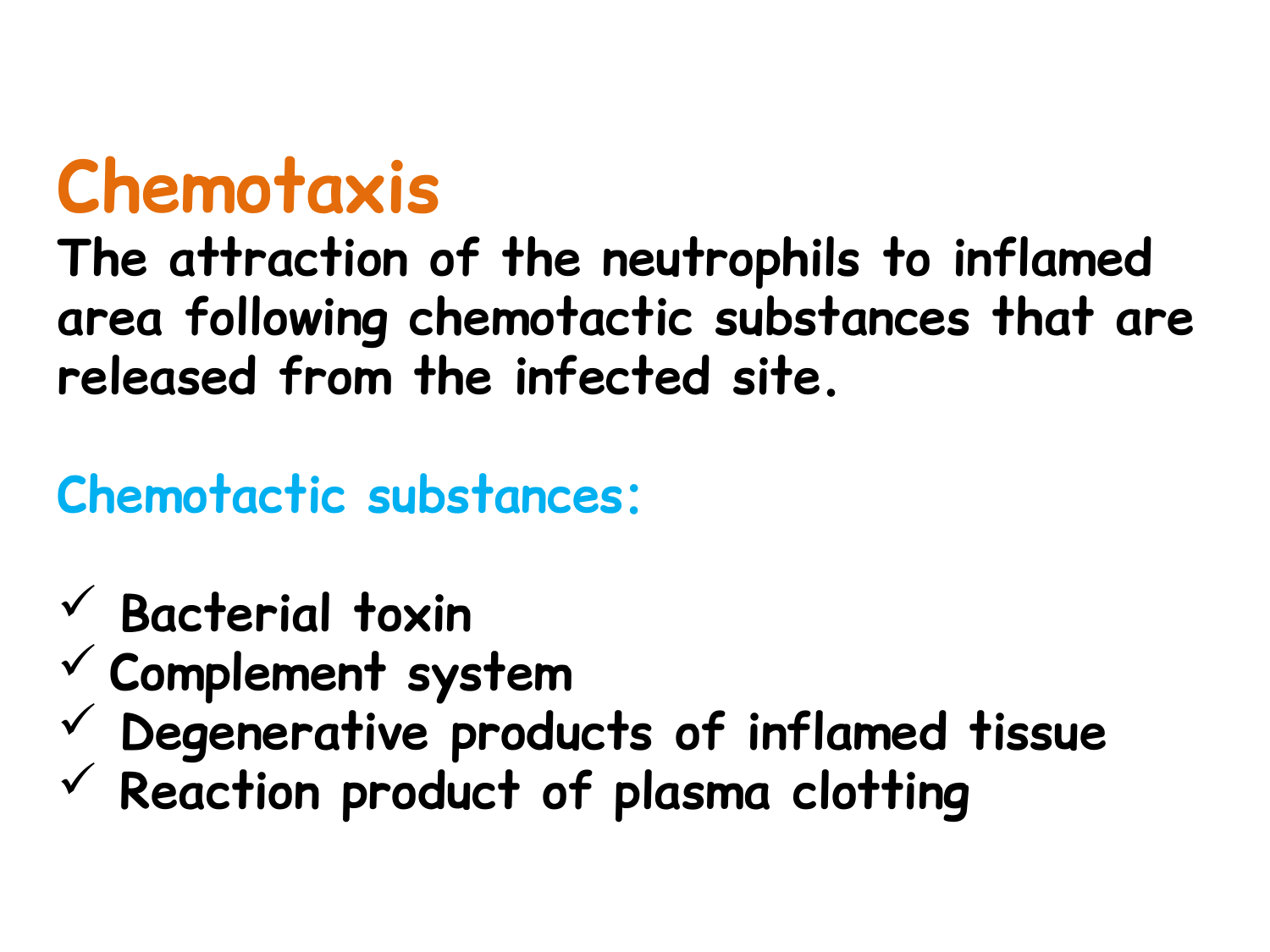

Chemotaxis
The attraction of the neutrophils to inflamed area following chemotactic substances that are released from the infected site.

Chemotactic substances:

 Bacterial toxin
 Complement system
 Degenerative products of inflamed tissue
 Reaction product of plasma clotting